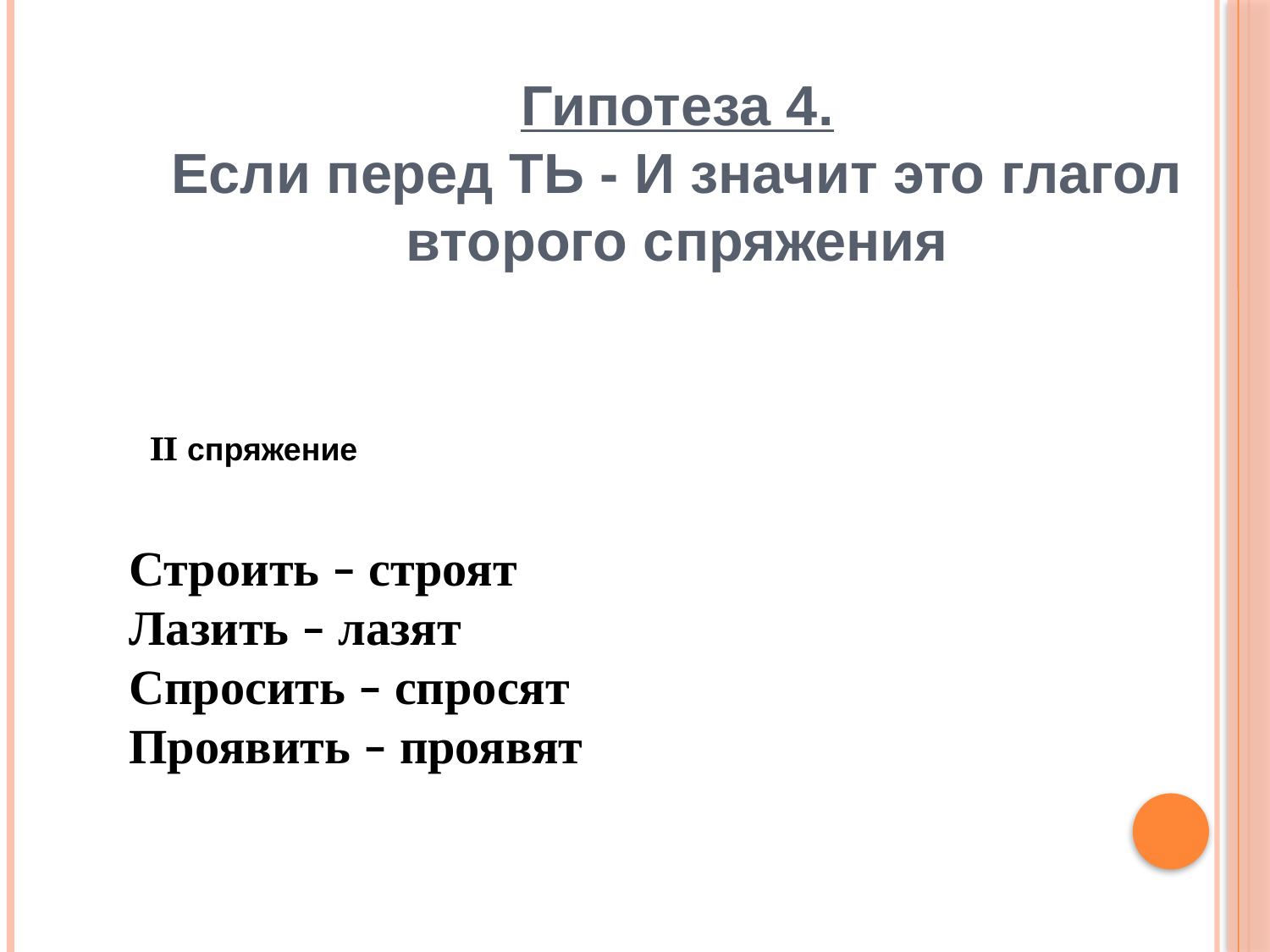

Гипотеза 4.
Если перед ТЬ - И значит это глагол второго спряжения
II спряжение
Строить – строят
Лазить – лазят
Спросить – спросят
Проявить – проявят